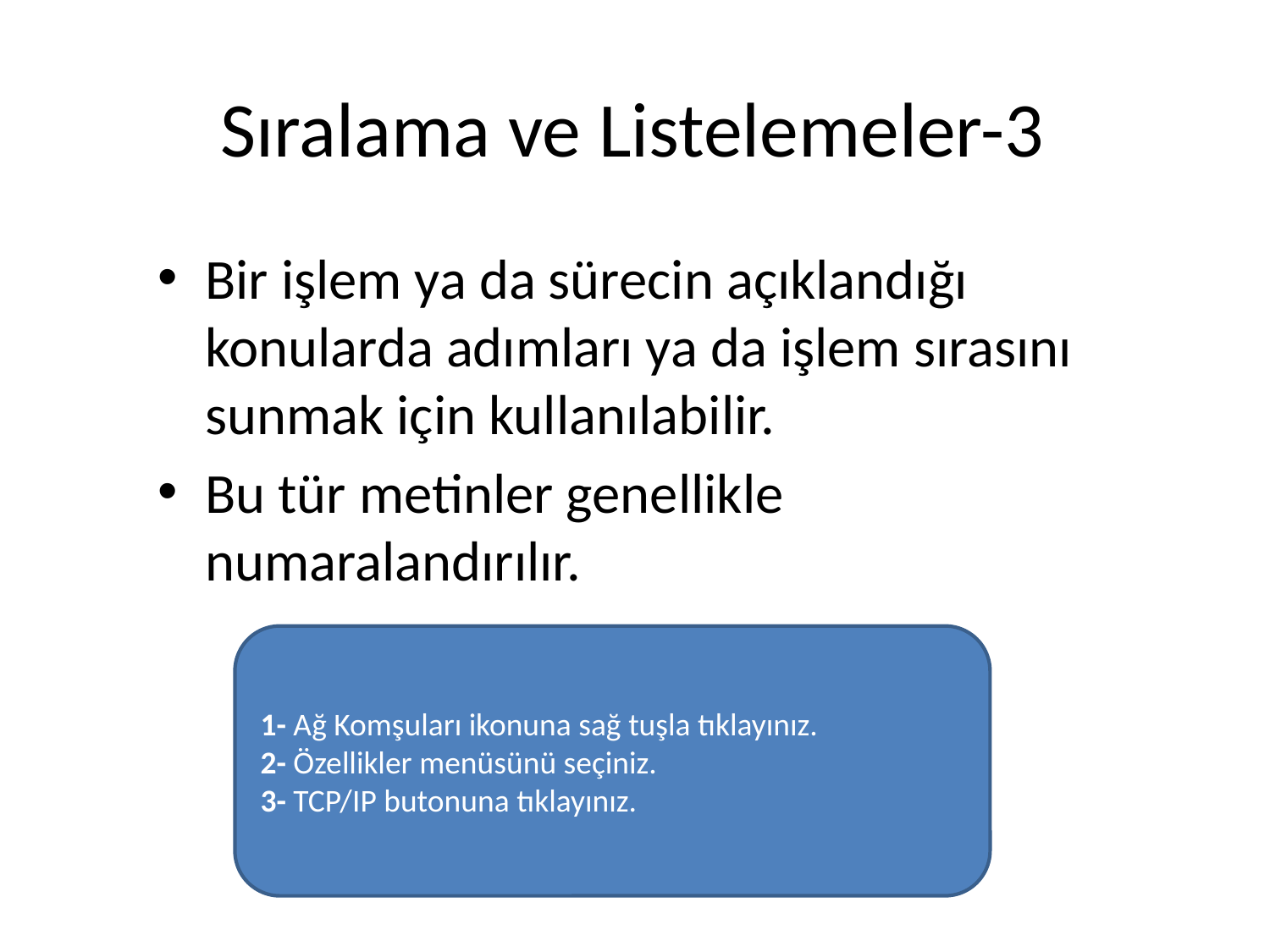

# Sıralama ve Listelemeler-3
Bir işlem ya da sürecin açıklandığı konularda adımları ya da işlem sırasını sunmak için kullanılabilir.
Bu tür metinler genellikle numaralandırılır.
1- Ağ Komşuları ikonuna sağ tuşla tıklayınız.
2- Özellikler menüsünü seçiniz.
3- TCP/IP butonuna tıklayınız.